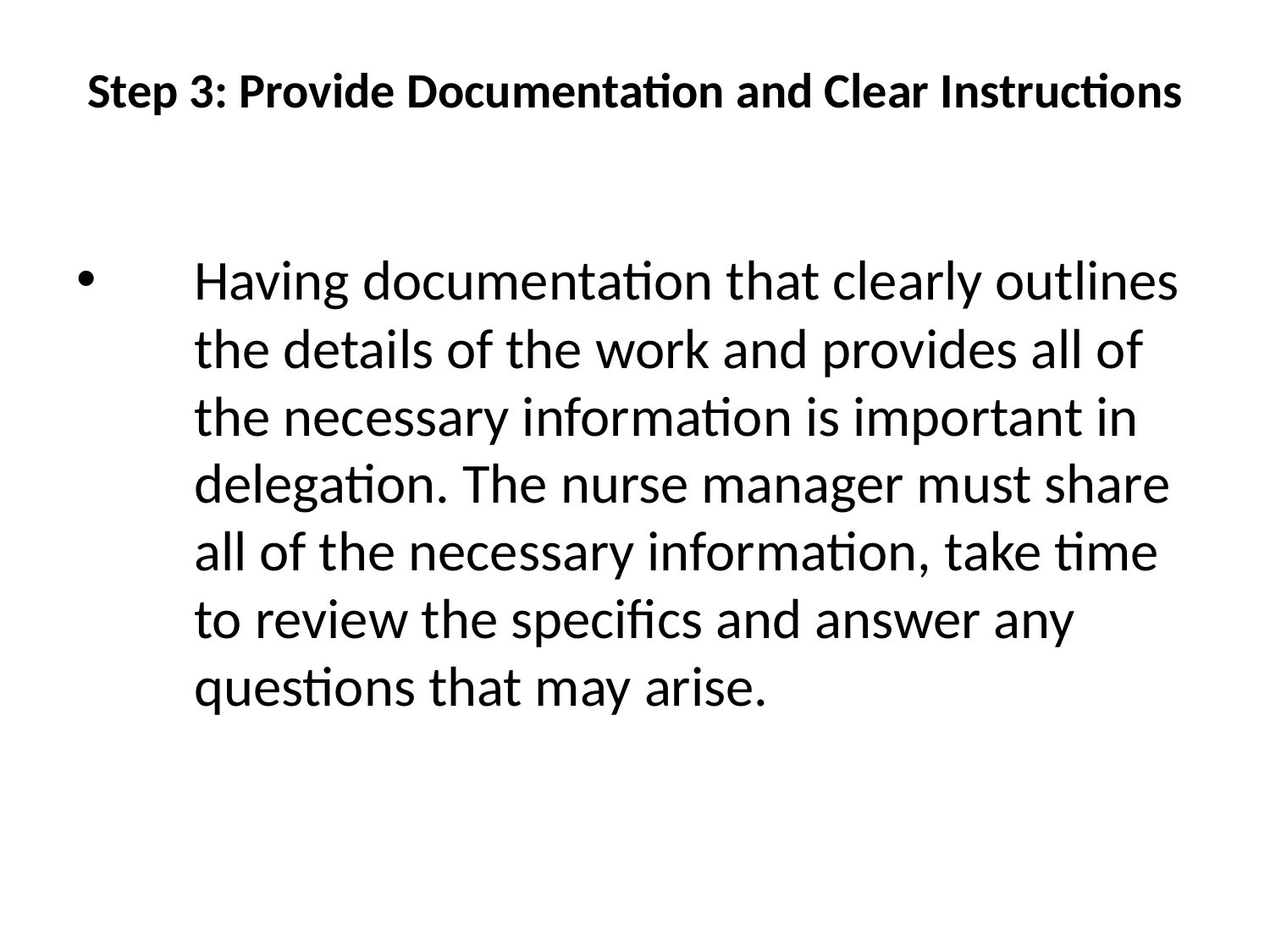

# Step 3: Provide Documentation and Clear Instructions

Having documentation that clearly outlines the details of the work and provides all of the necessary information is important in delegation. The nurse manager must share all of the necessary information, take time to review the specifics and answer any questions that may arise.